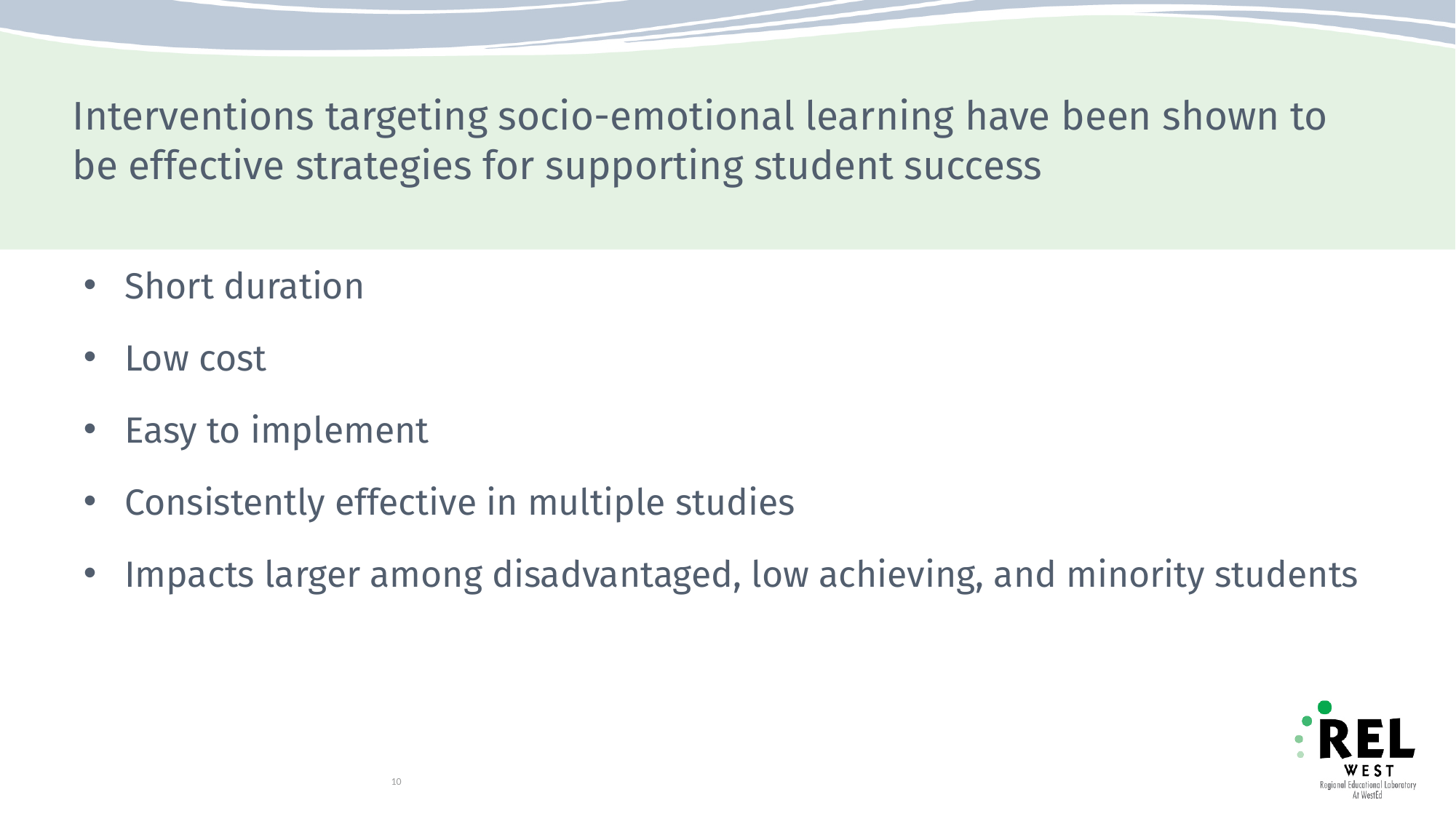

# Interventions targeting socio-emotional learning have been shown to be effective strategies for supporting student success
Short duration
Low cost
Easy to implement
Consistently effective in multiple studies
Impacts larger among disadvantaged, low achieving, and minority students
10